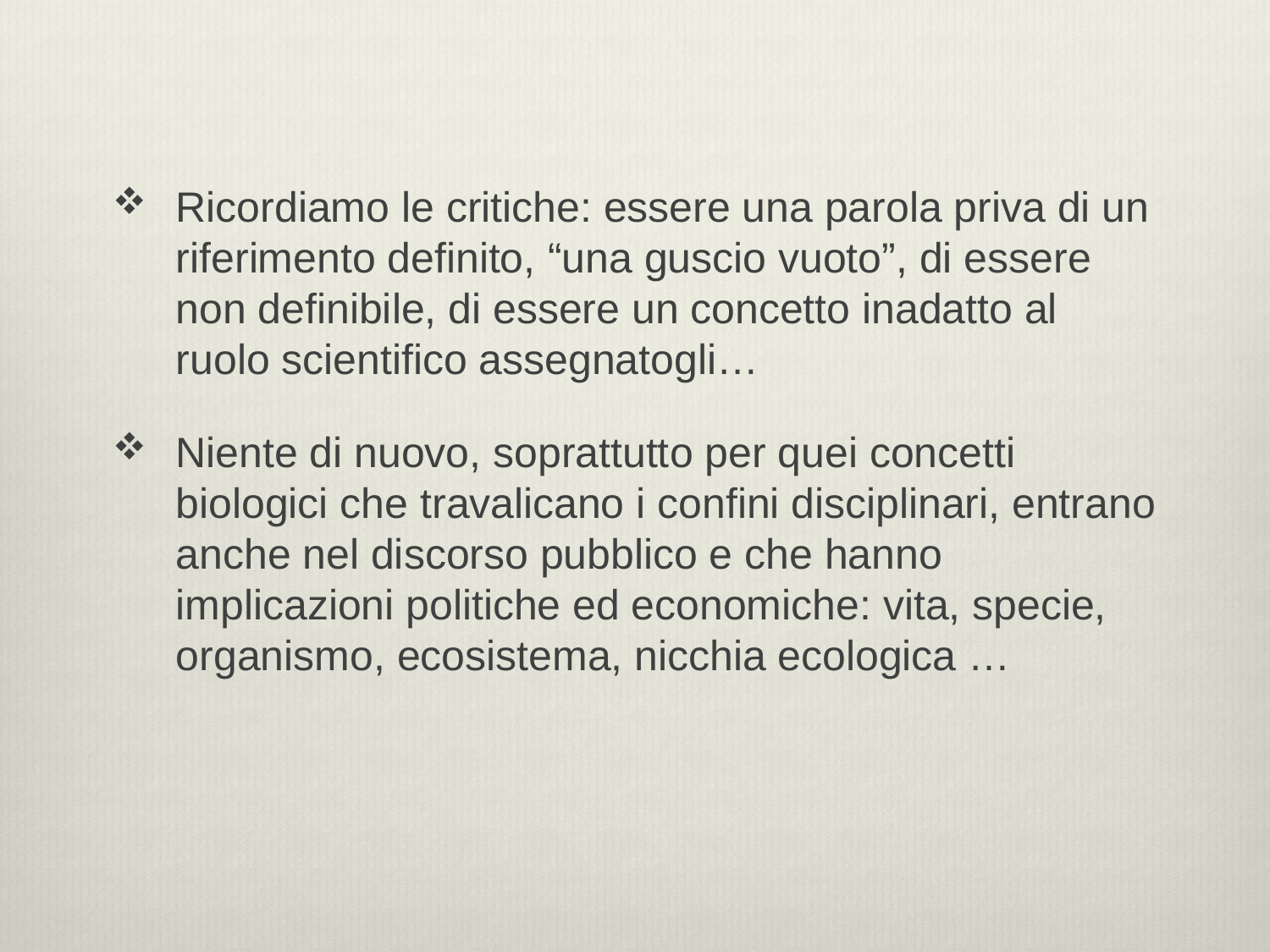

Ricordiamo le critiche: essere una parola priva di un riferimento definito, “una guscio vuoto”, di essere non definibile, di essere un concetto inadatto al ruolo scientifico assegnatogli…
Niente di nuovo, soprattutto per quei concetti biologici che travalicano i confini disciplinari, entrano anche nel discorso pubblico e che hanno implicazioni politiche ed economiche: vita, specie, organismo, ecosistema, nicchia ecologica …